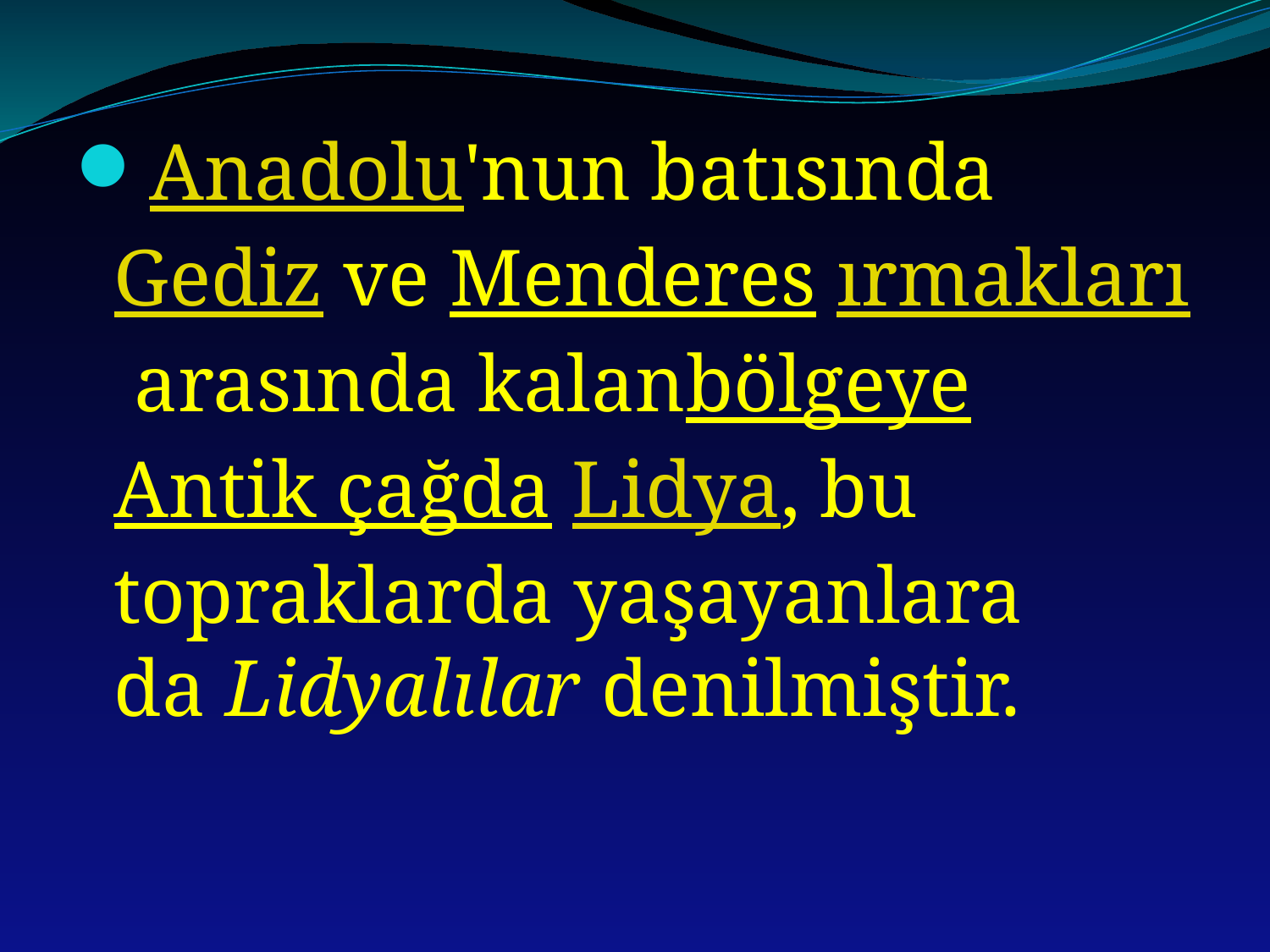

Anadolu'nun batısında Gediz ve Menderes ırmakları arasında kalanbölgeye Antik çağda Lidya, bu topraklarda yaşayanlara da Lidyalılar denilmiştir.